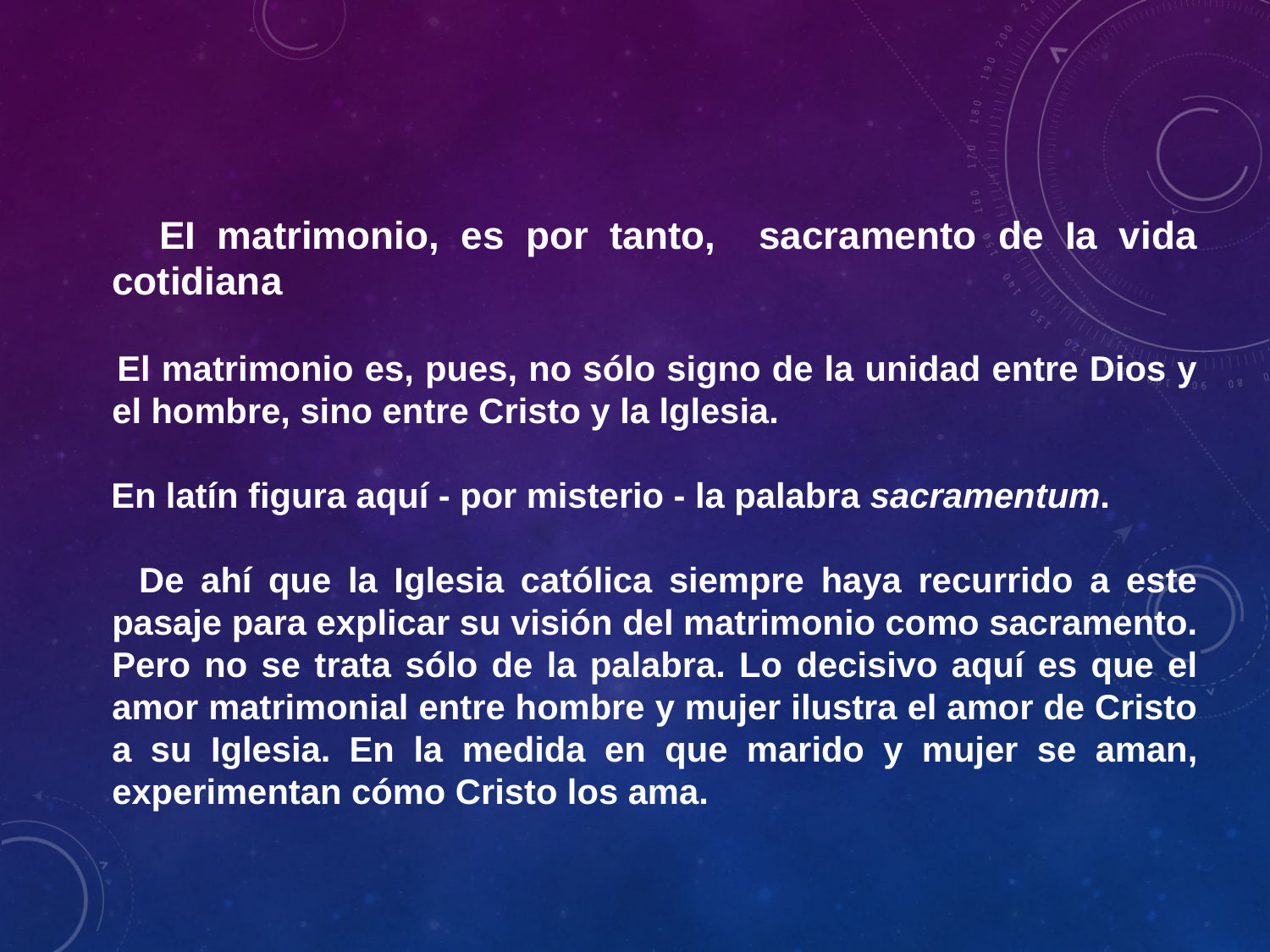

EI matrimonio, es por tanto,  sacramento de Ia vida cotidiana

    El matrimonio es, pues, no sólo signo de la unidad entre Dios y el hombre, sino entre Cristo y la lglesia.

    En latín figura aquí - por misterio - la palabra sacramentum.

    De ahí que la Iglesia católica siempre haya recurrido a este pasaje para explicar su visión del matrimonio como sacramento. Pero no se trata sólo de la palabra. Lo decisivo aquí es que el amor matrimonial entre hombre y mujer ilustra el amor de Cristo a su Iglesia. En la medida en que marido y mujer se aman, experimentan cómo Cristo los ama.